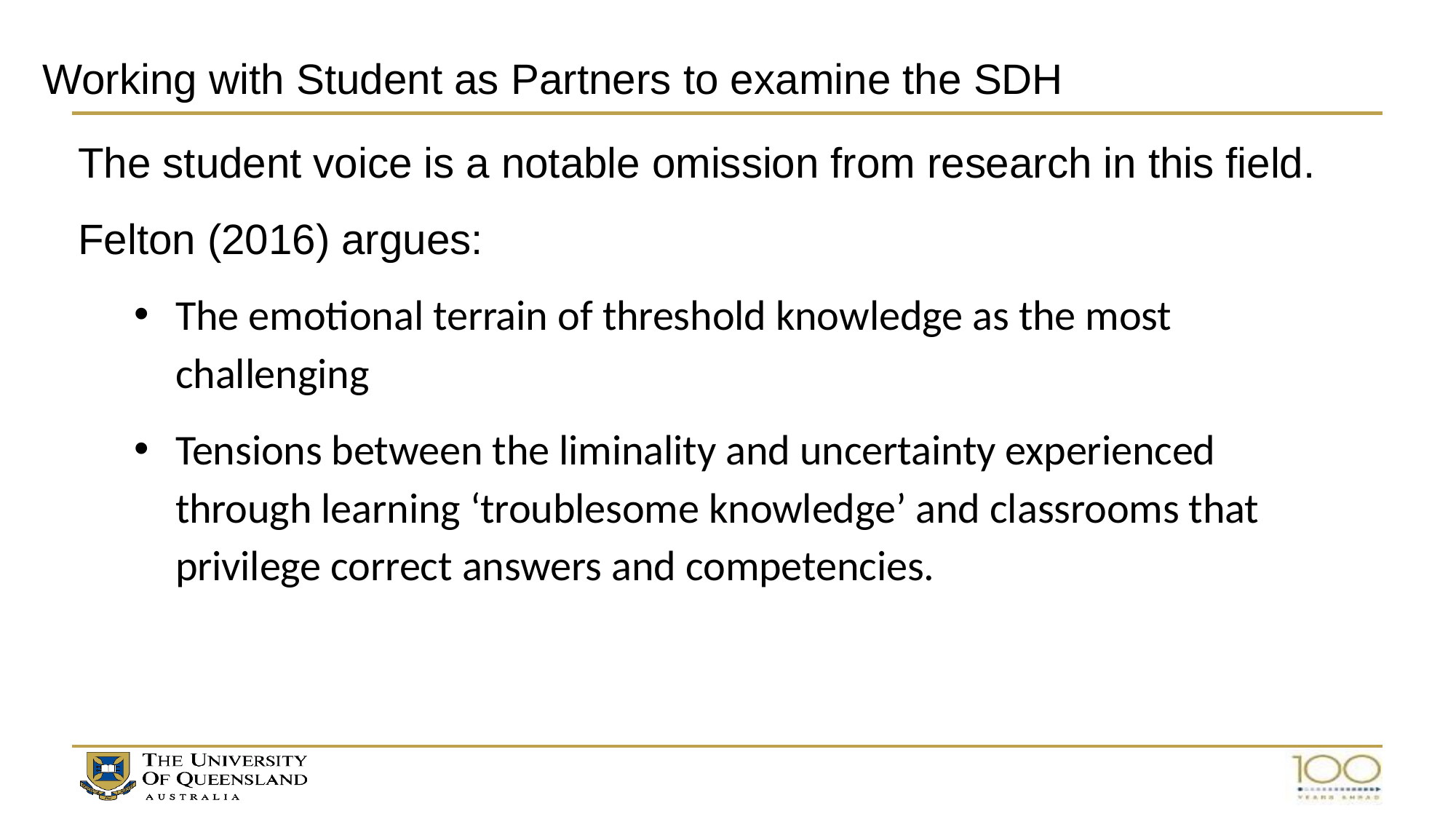

# Working with Student as Partners to examine the SDH
The student voice is a notable omission from research in this field.
Felton (2016) argues:
The emotional terrain of threshold knowledge as the most challenging
Tensions between the liminality and uncertainty experienced through learning ‘troublesome knowledge’ and classrooms that privilege correct answers and competencies.